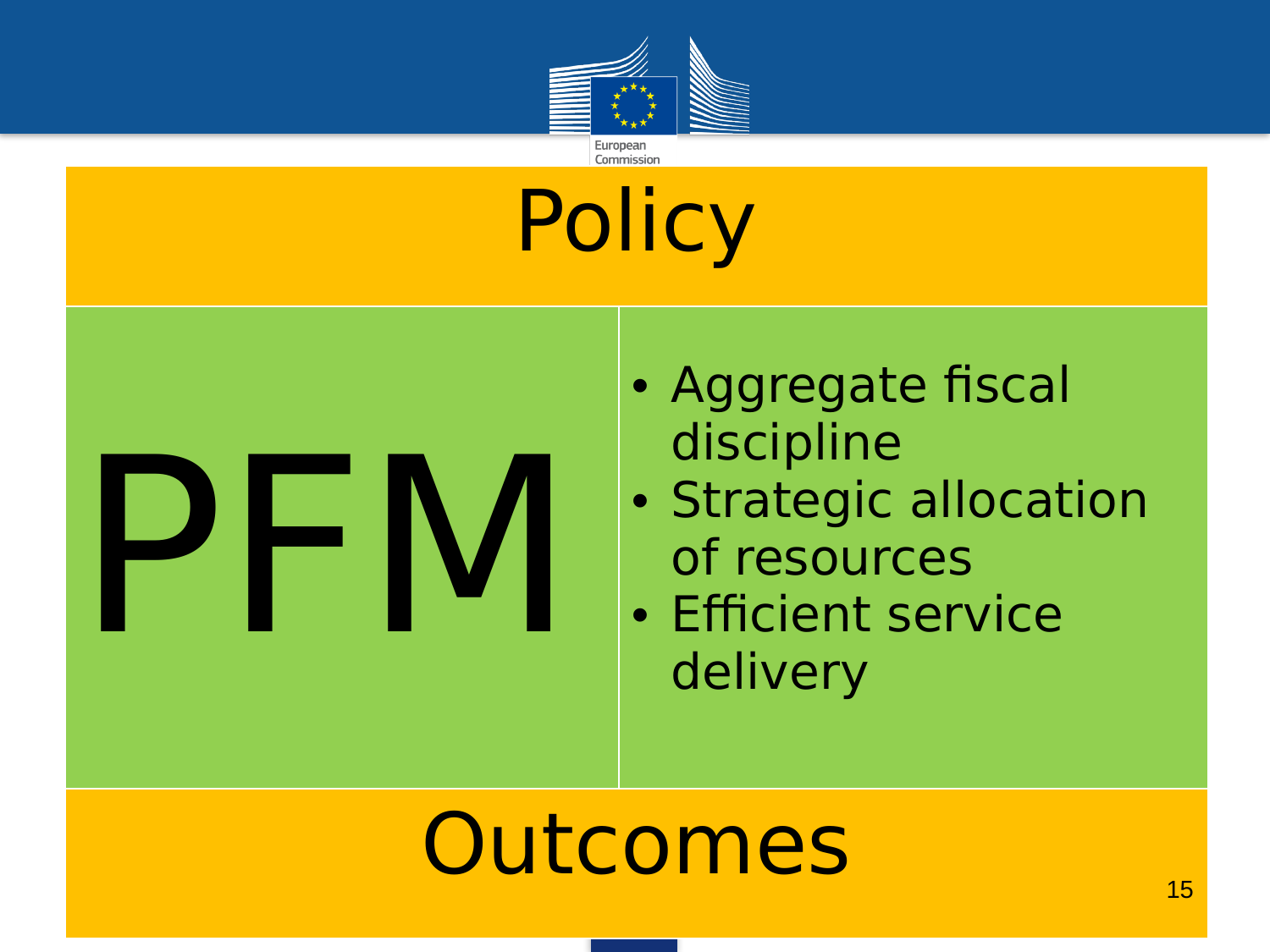

| Policy |  |
| --- | --- |
| PFM | Aggregate fiscal discipline Strategic allocation of resources Efficient service delivery |
| Outcomes |  |
15